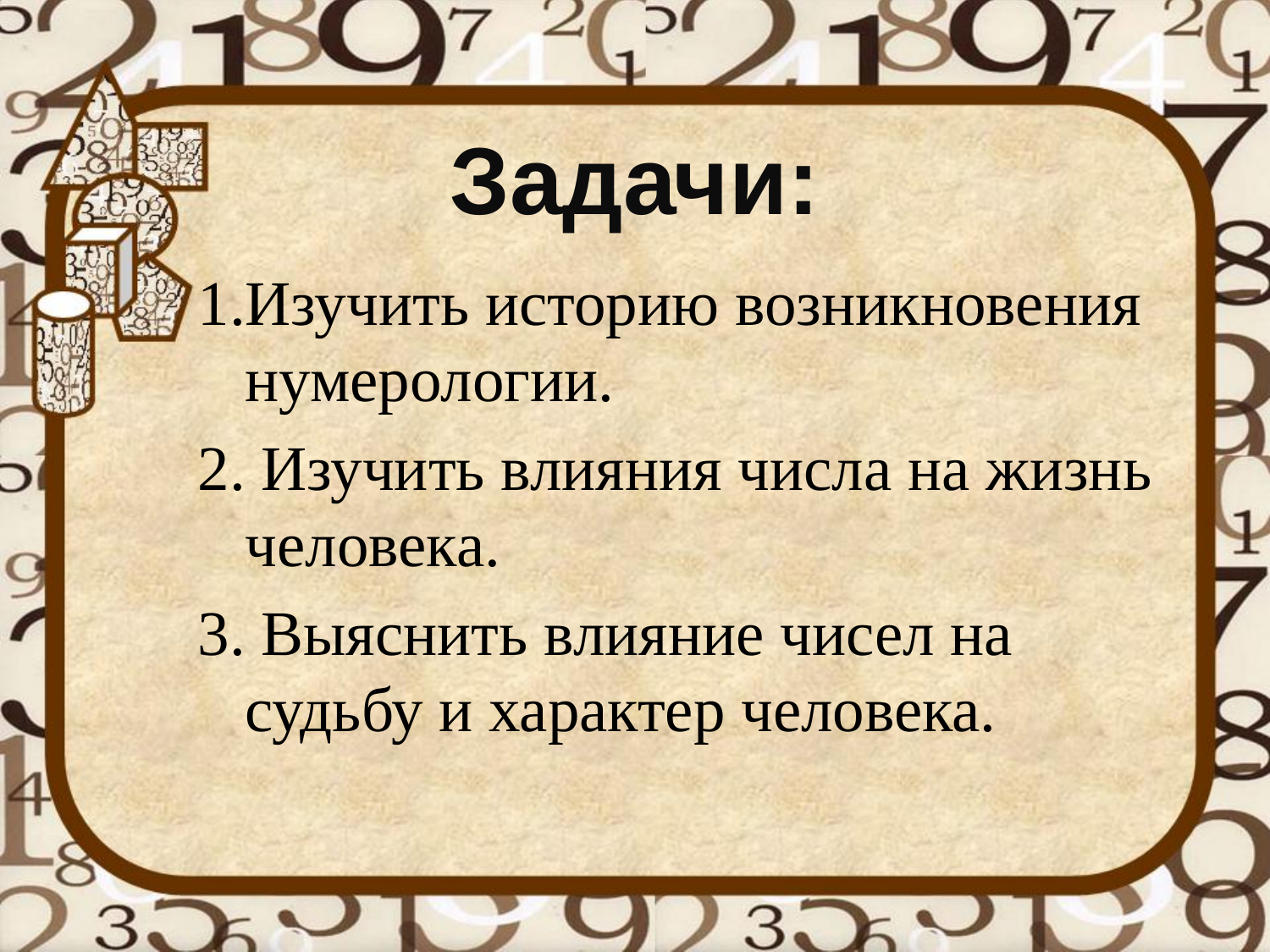

# Задачи:
1.Изучить историю возникновения нумерологии.
2. Изучить влияния числа на жизнь человека.
3. Выяснить влияние чисел на судьбу и характер человека.